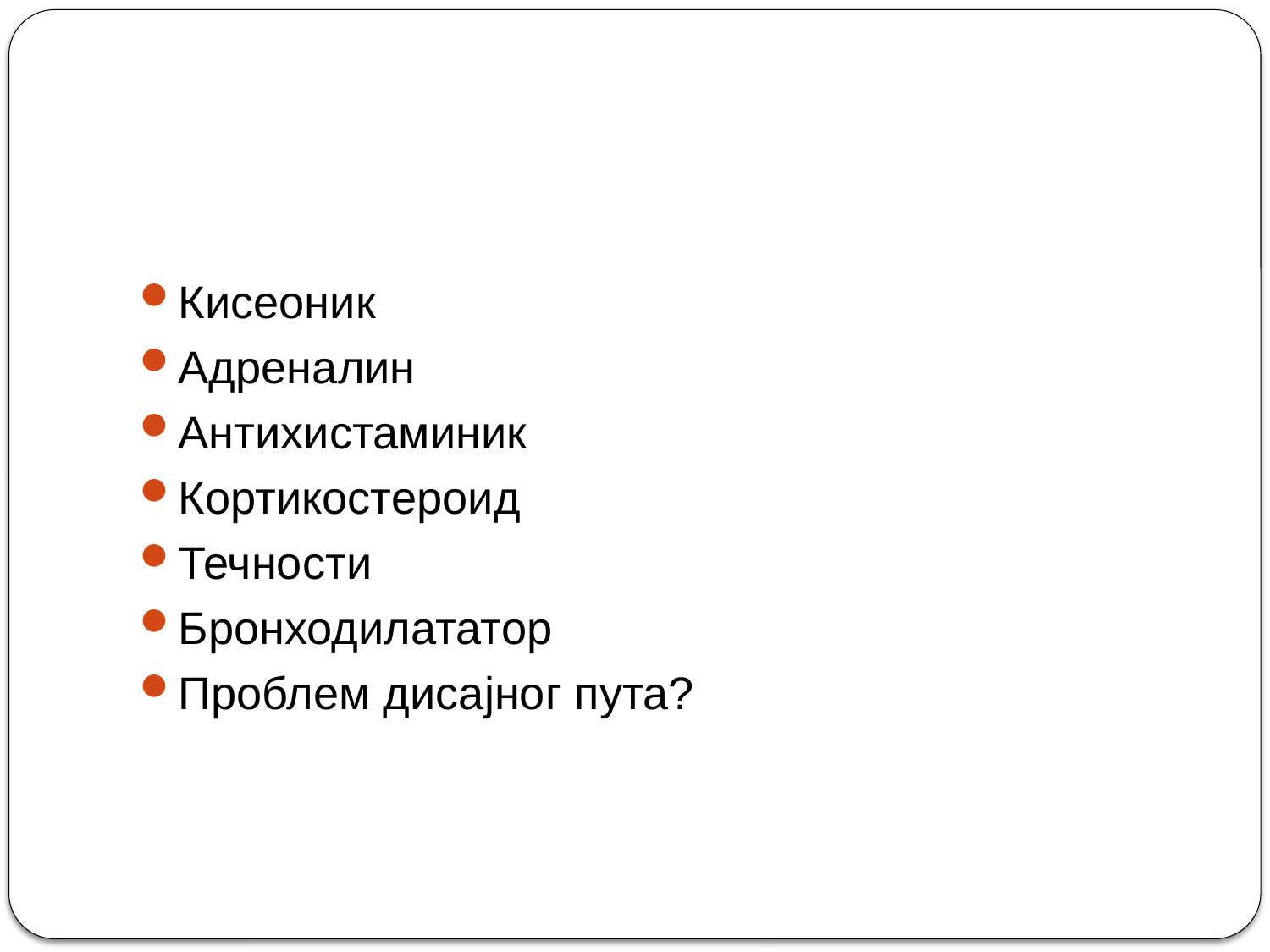

#

Кисеоник
Адреналин
Антихистаминик
Кортикостероид
Течности
Бронходилататор
Проблем дисајног пута?